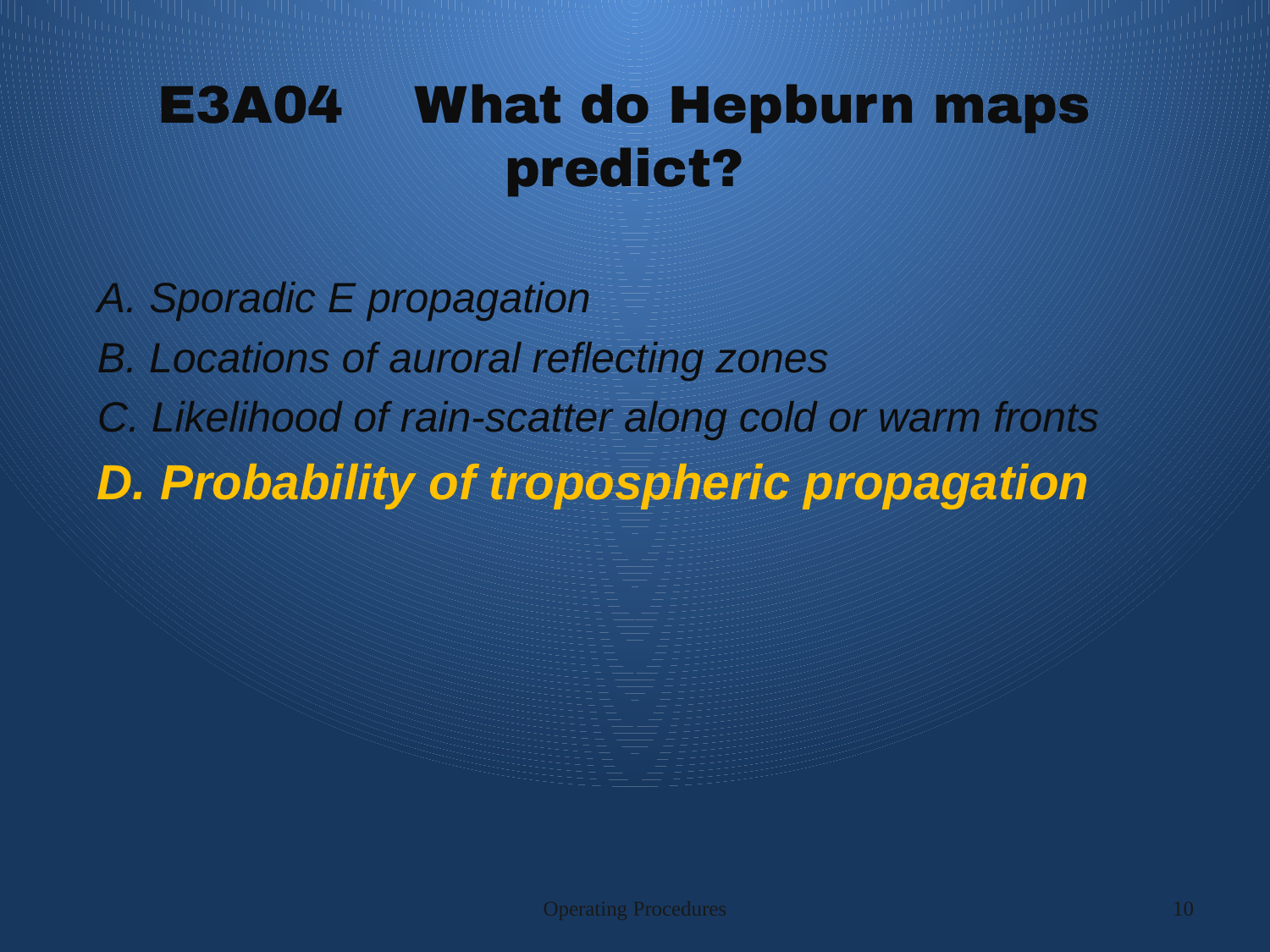

# E3A04    What do Hepburn maps predict?
A. Sporadic E propagation
B. Locations of auroral reflecting zones
C. Likelihood of rain-scatter along cold or warm fronts
D. Probability of tropospheric propagation
Operating Procedures
10